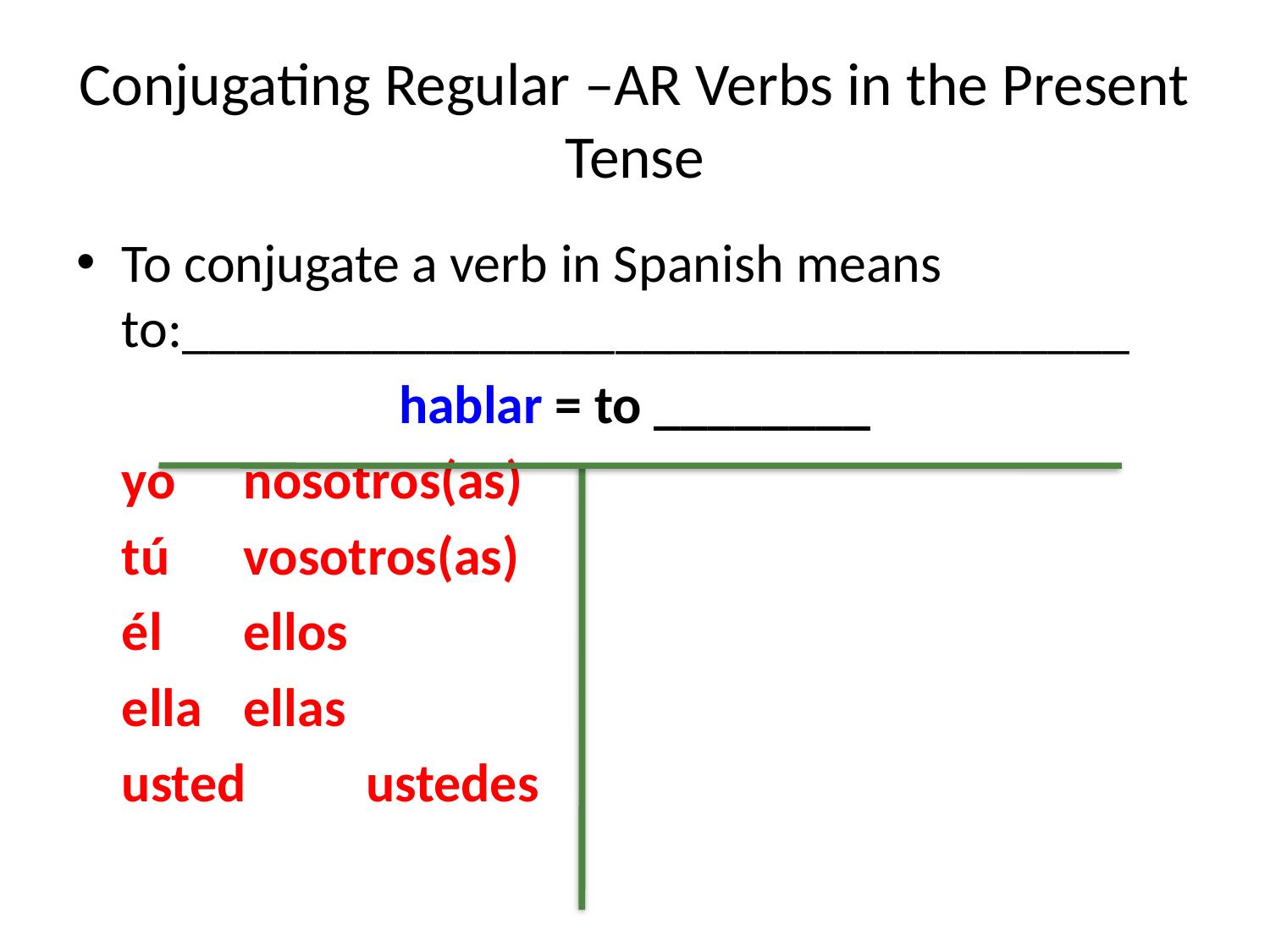

# Conjugating Regular –AR Verbs in the Present Tense
To conjugate a verb in Spanish means to:___________________________________
hablar = to ________
					yo					nosotros(as)
					tú						vosotros(as)
					él						ellos
					ella					ellas
					usted				ustedes